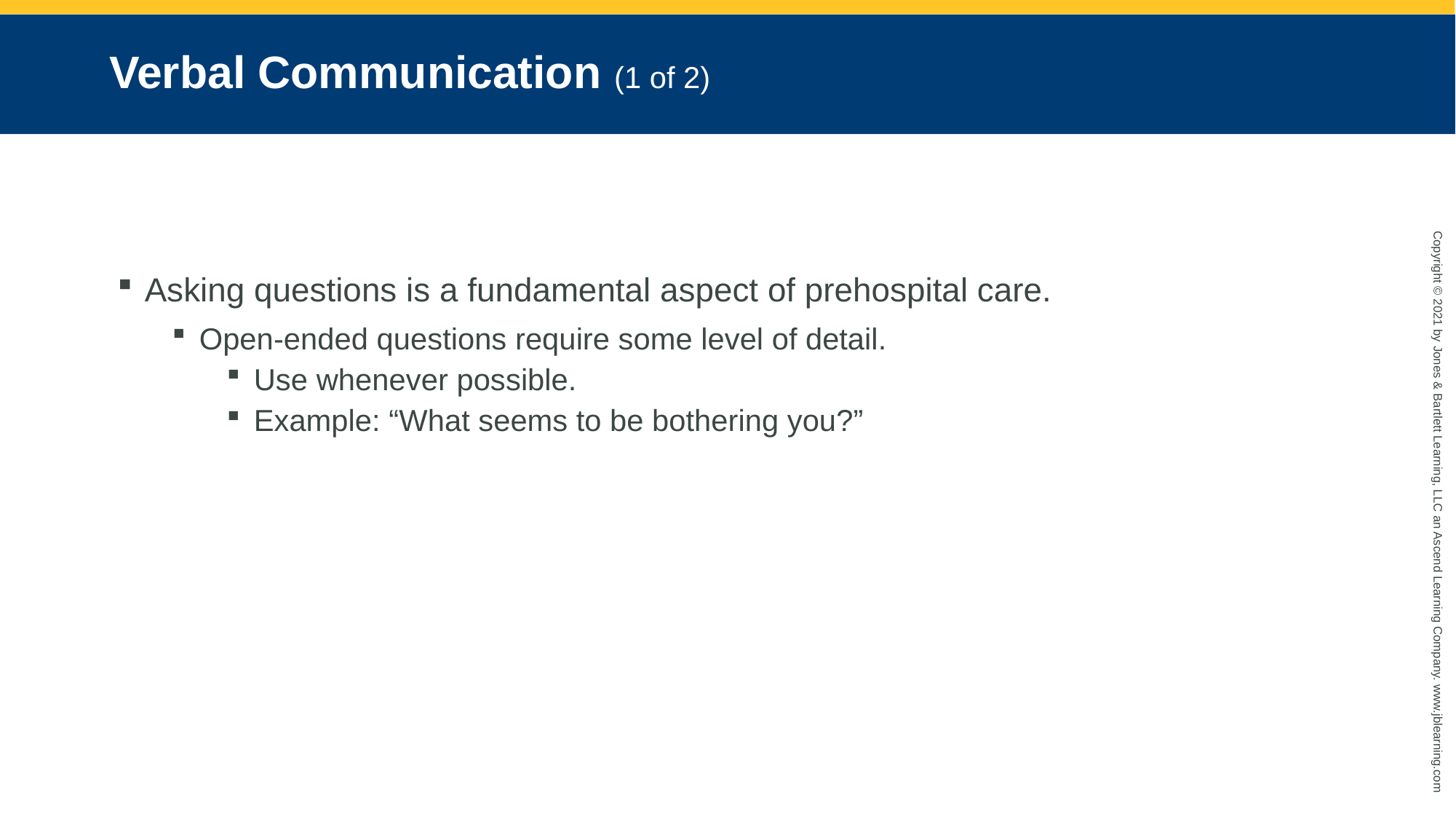

# Verbal Communication (1 of 2)
Asking questions is a fundamental aspect of prehospital care.
Open-ended questions require some level of detail.
Use whenever possible.
Example: “What seems to be bothering you?”